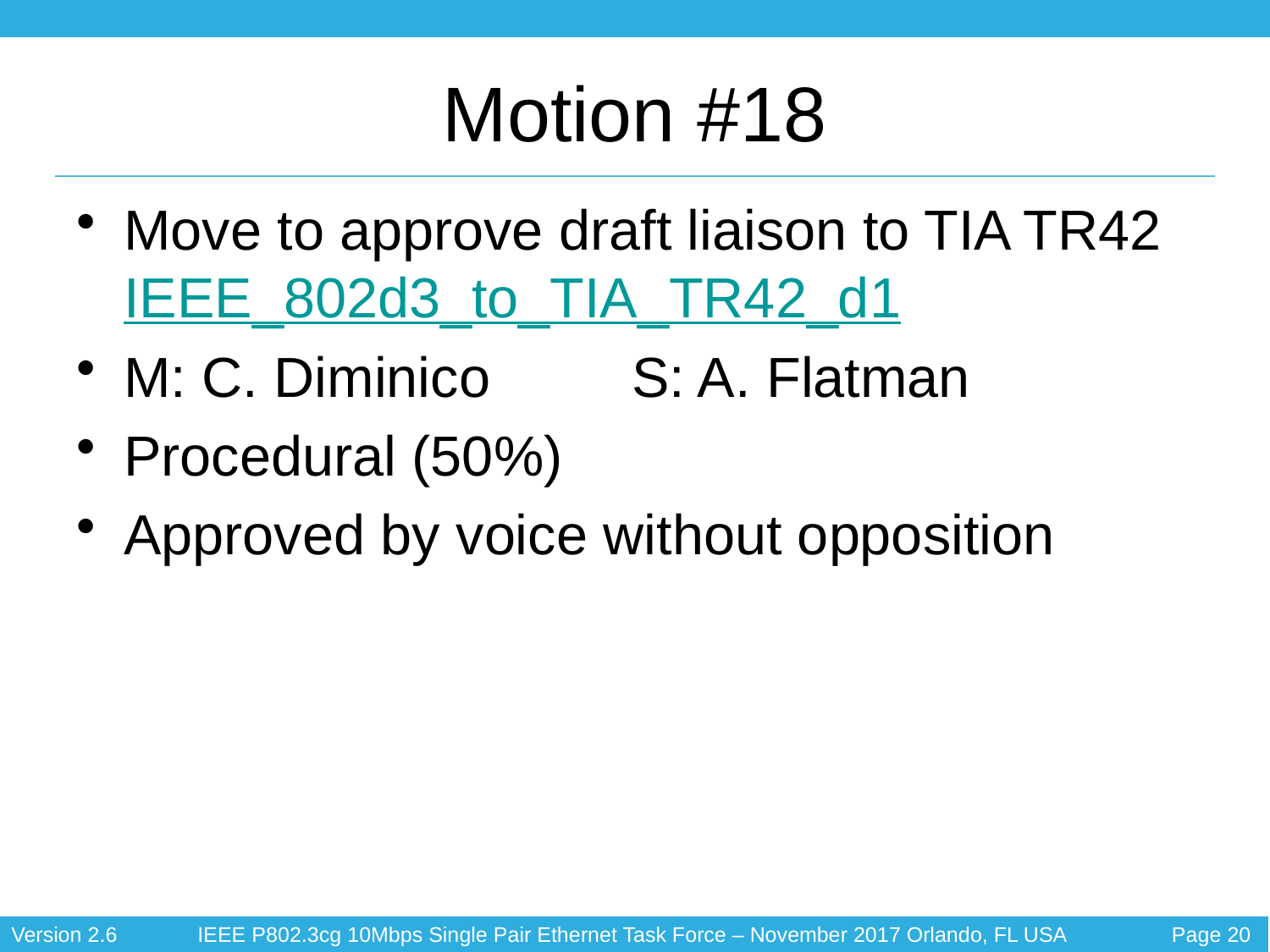

# Motion #18
Move to approve draft liaison to TIA TR42 IEEE_802d3_to_TIA_TR42_d1
M: C. Diminico		S: A. Flatman
Procedural (50%)
Approved by voice without opposition